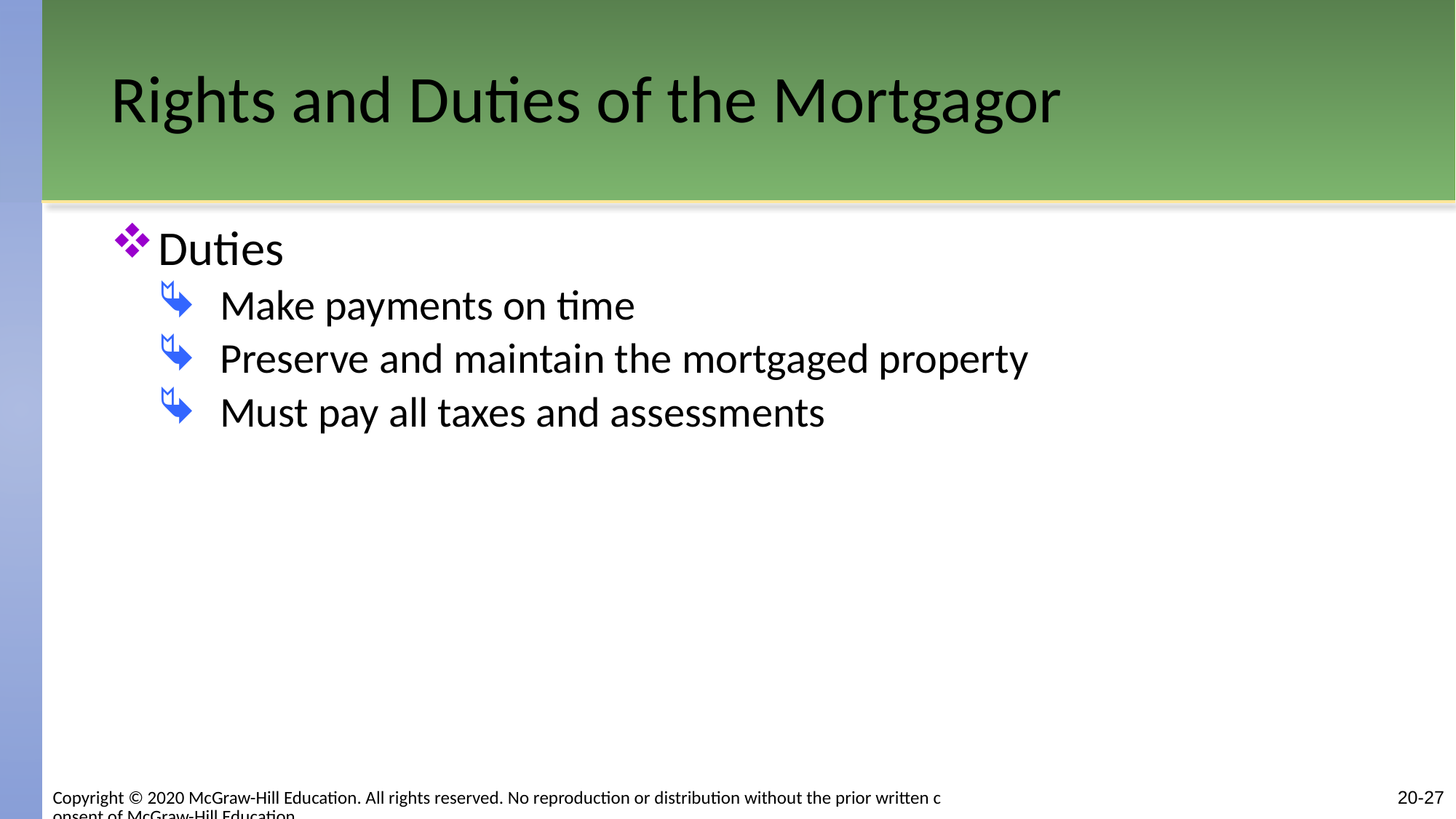

# Rights and Duties of the Mortgagor
Duties
Make payments on time
Preserve and maintain the mortgaged property
Must pay all taxes and assessments
Copyright © 2020 McGraw-Hill Education. All rights reserved. No reproduction or distribution without the prior written consent of McGraw-Hill Education.
20-27